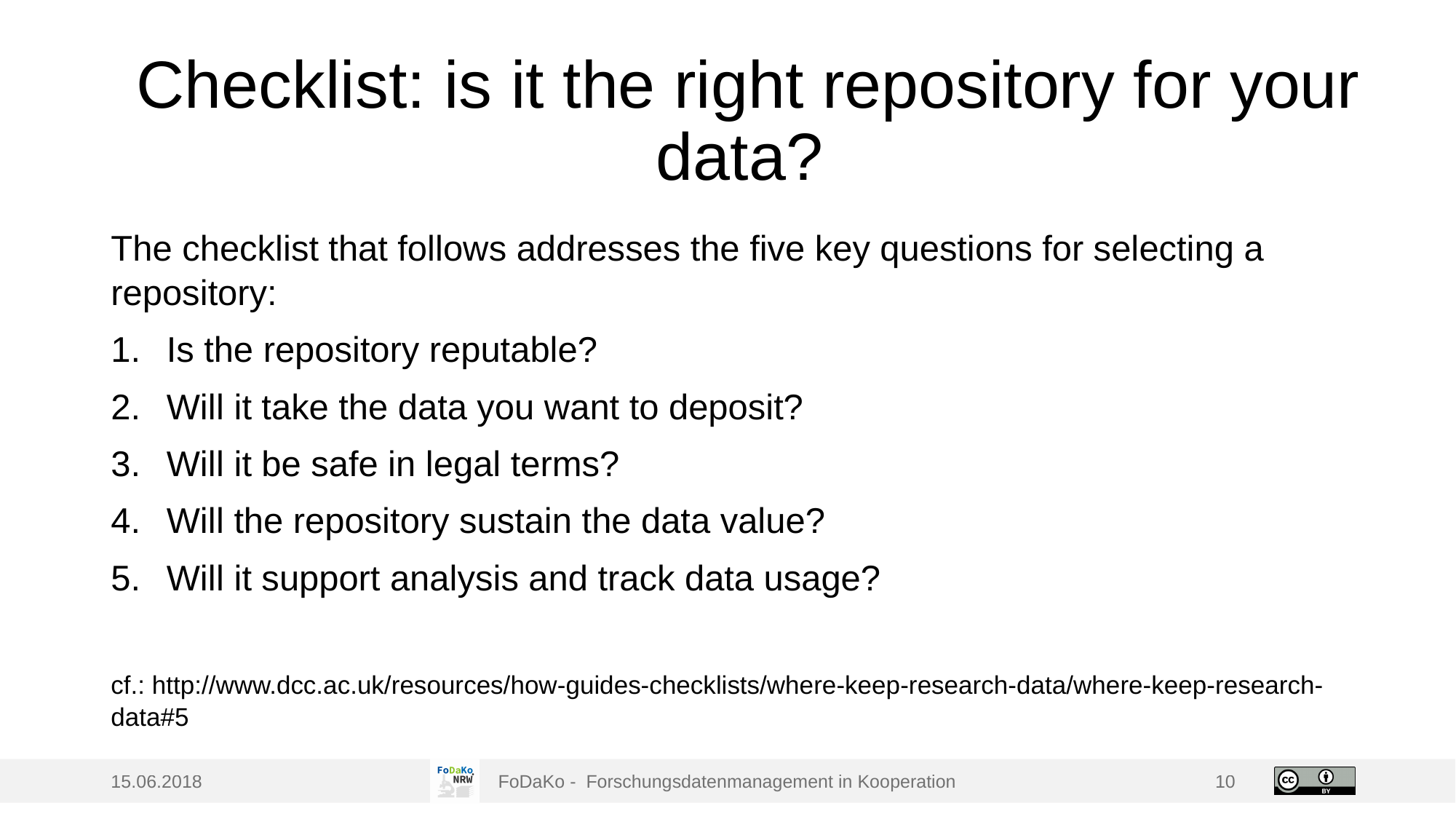

# Checklist: is it the right repository for your data?
The checklist that follows addresses the five key questions for selecting a repository:
Is the repository reputable?
Will it take the data you want to deposit?
Will it be safe in legal terms?
Will the repository sustain the data value?
Will it support analysis and track data usage?

cf.: http://www.dcc.ac.uk/resources/how-guides-checklists/where-keep-research-data/where-keep-research-data#5

15.06.2018
FoDaKo -  Forschungsdatenmanagement in Kooperation
10